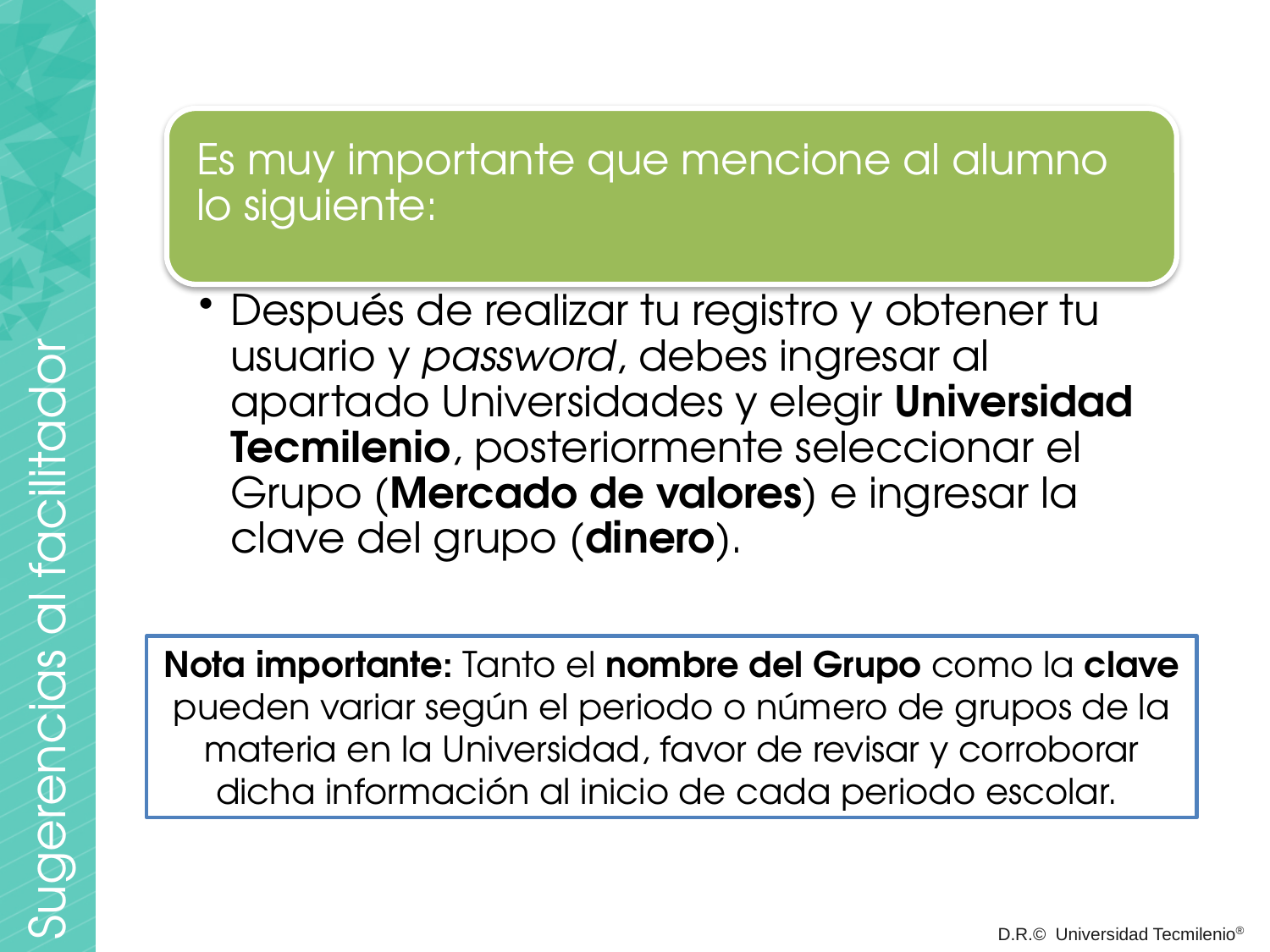

Es muy importante que mencione al alumno lo siguiente:

Después de realizar tu registro y obtener tu usuario y password, debes ingresar al apartado Universidades y elegir Universidad Tecmilenio, posteriormente seleccionar el Grupo (Mercado de valores) e ingresar la clave del grupo (dinero).
Sugerencias al facilitador
Nota importante: Tanto el nombre del Grupo como la clave pueden variar según el periodo o número de grupos de la materia en la Universidad, favor de revisar y corroborar dicha información al inicio de cada periodo escolar.